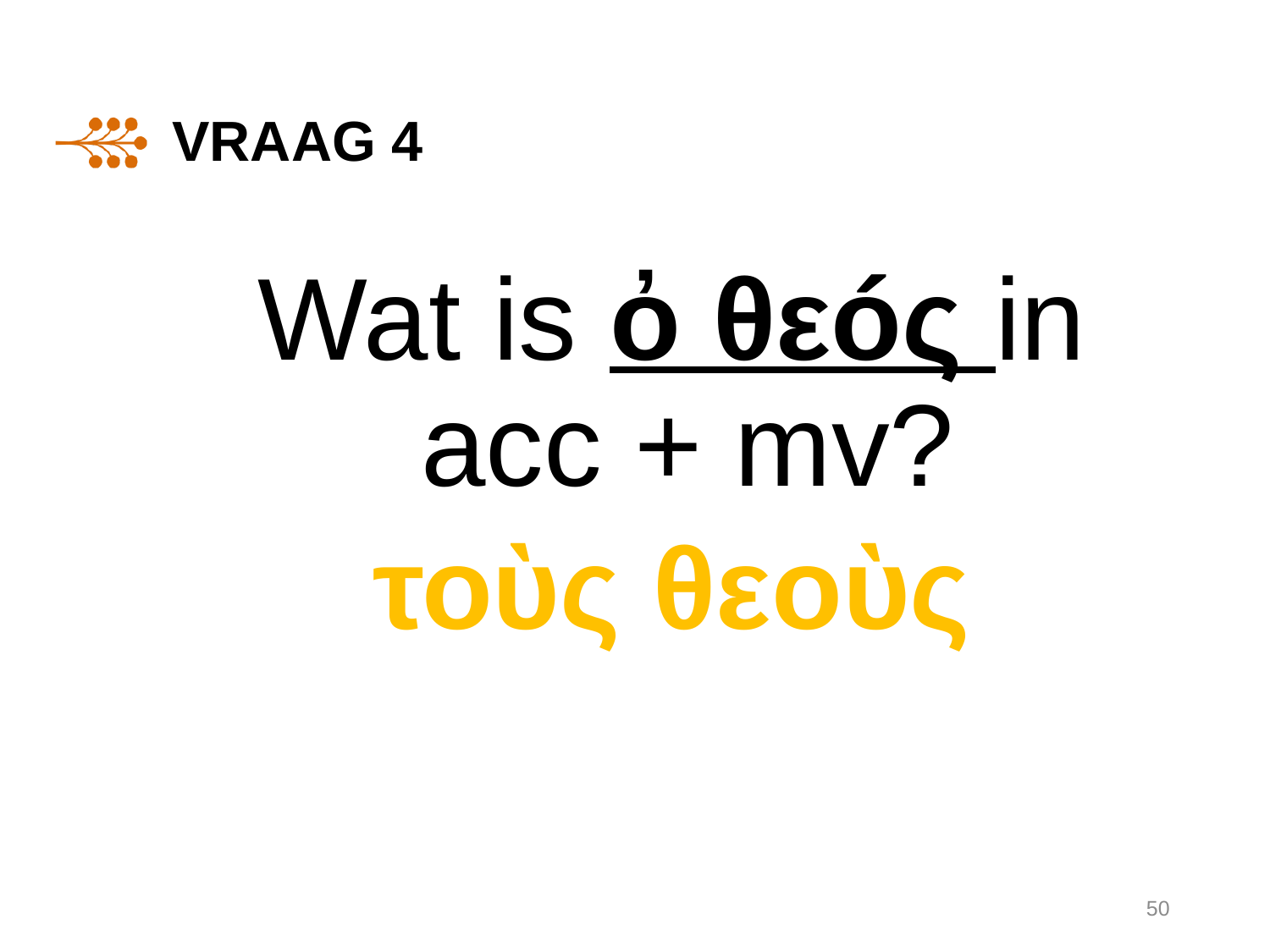

# Vraag 4
Wat is ὀ θεóς in acc + mv?
τοὺς θεοὺς
50